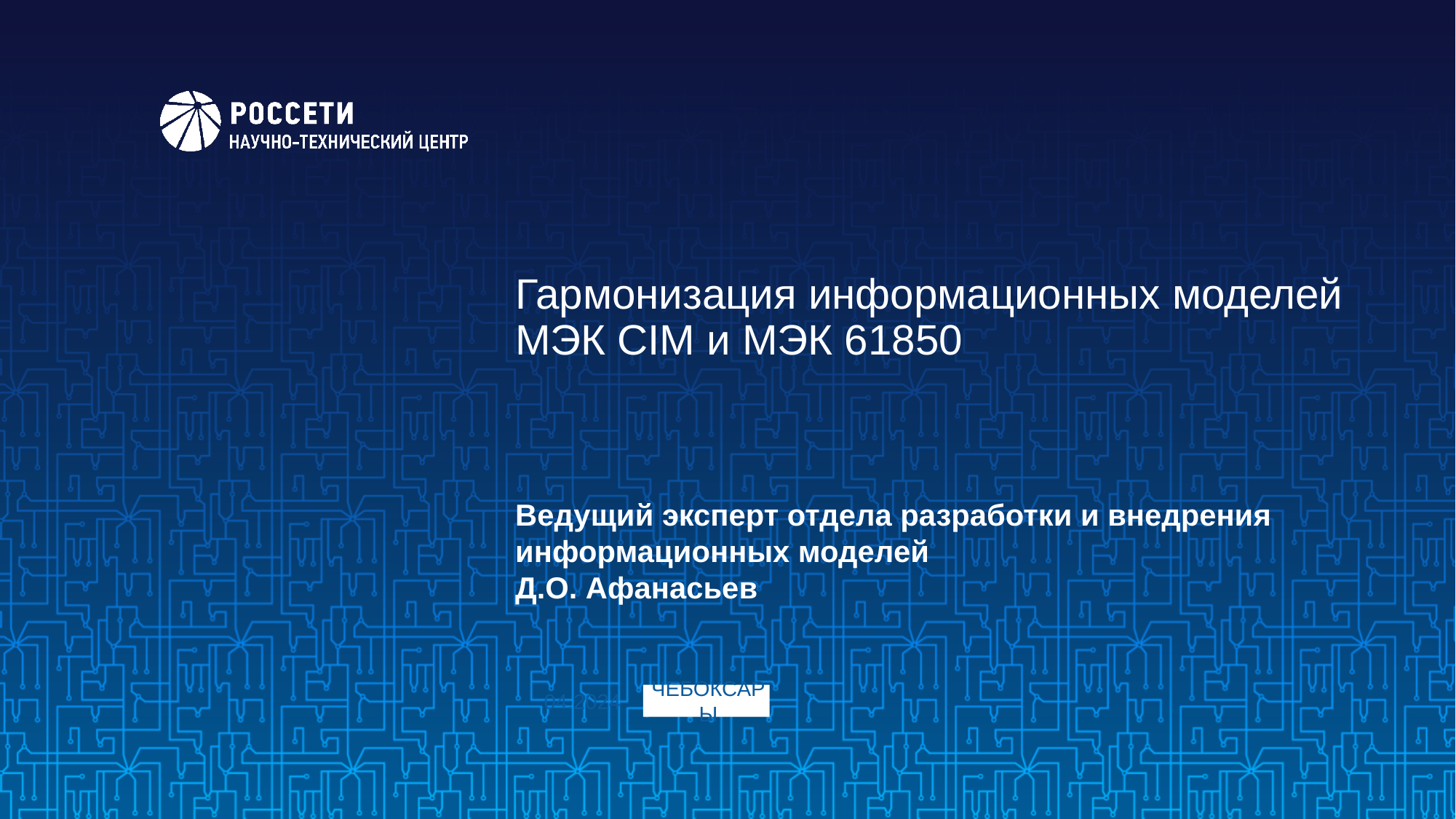

# Гармонизация информационных моделей МЭК CIM и МЭК 61850
Ведущий эксперт отдела разработки и внедрения информационных моделей
Д.О. Афанасьев

04.2024
ЧЕБОКСАРЫ